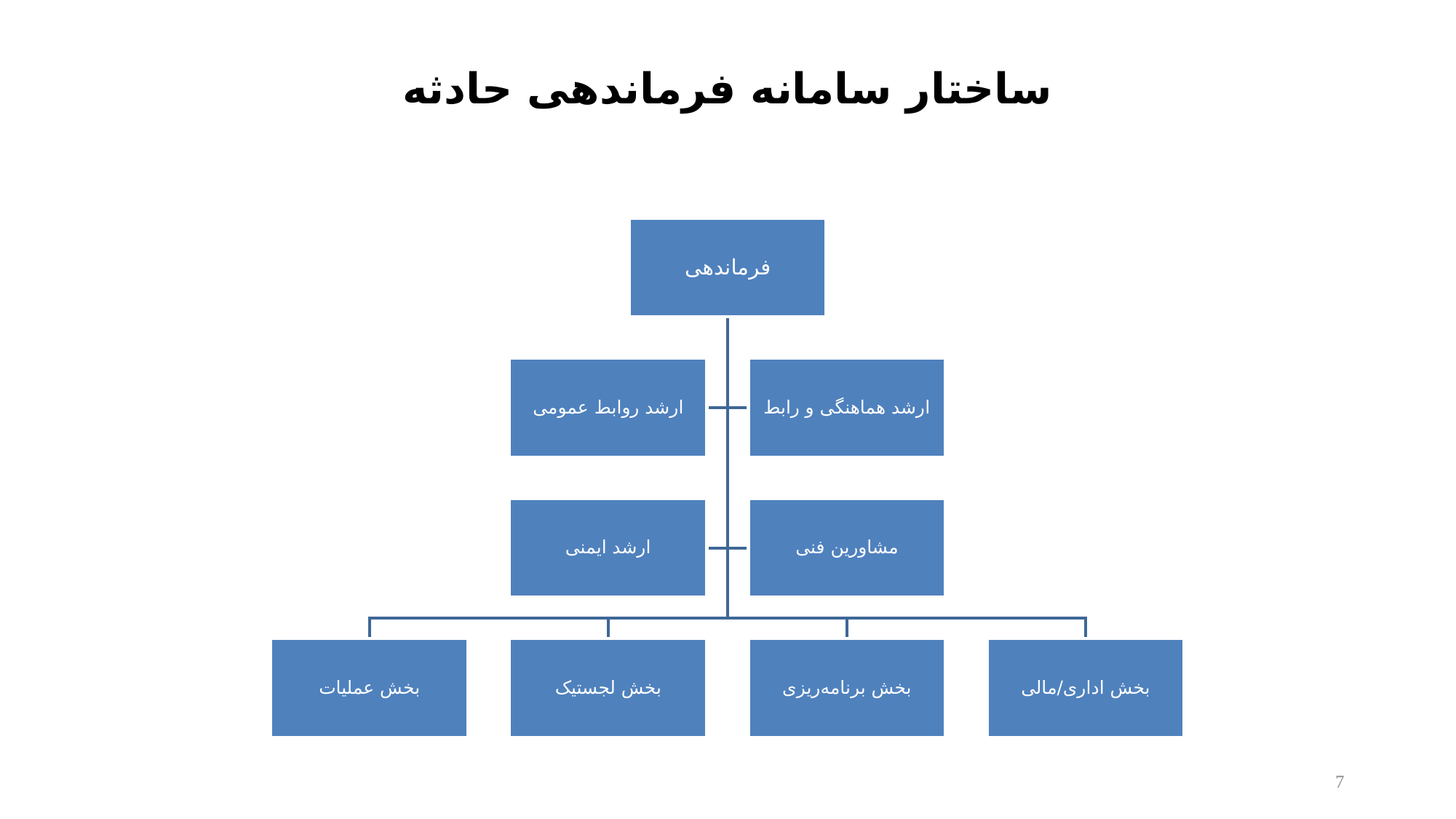

ساختار سامانه فرماندهی حادثه
فرماندهی
بخش عملیات
بخش لجستیک
بخش برنامه‌ریزی
بخش اداری/مالی
ارشد روابط عمومی
ارشد هماهنگی و رابط
ارشد ایمنی
مشاورین فنی
7